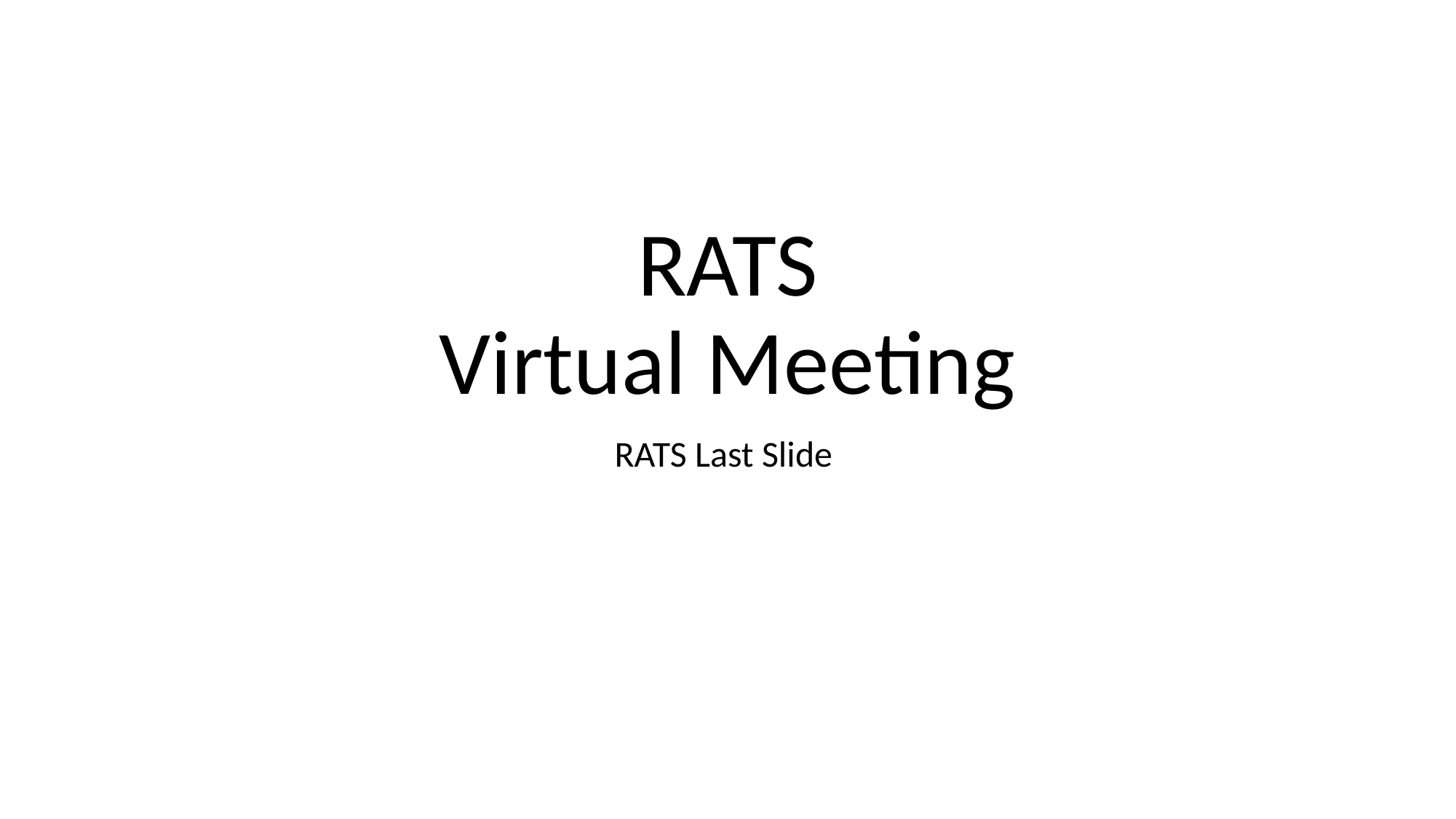

# RATS Virtual Meeting
RATS Last Slide